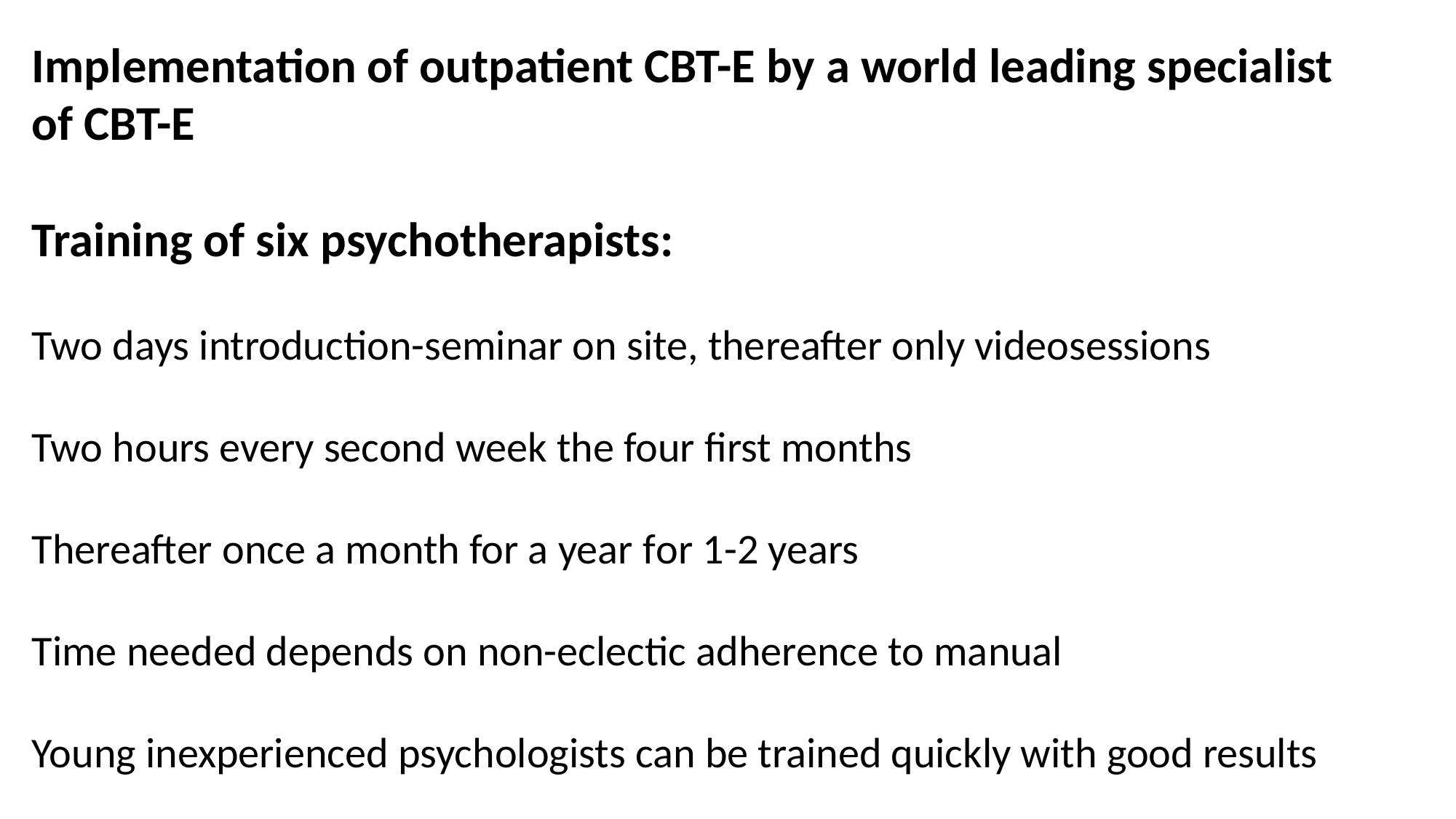

Implementation of outpatient CBT-E by a world leading specialist of CBT-E

Training of six psychotherapists:

Two days introduction-seminar on site, thereafter only videosessions

Two hours every second week the four first months

Thereafter once a month for a year for 1-2 years

Time needed depends on non-eclectic adherence to manual

Young inexperienced psychologists can be trained quickly with good results